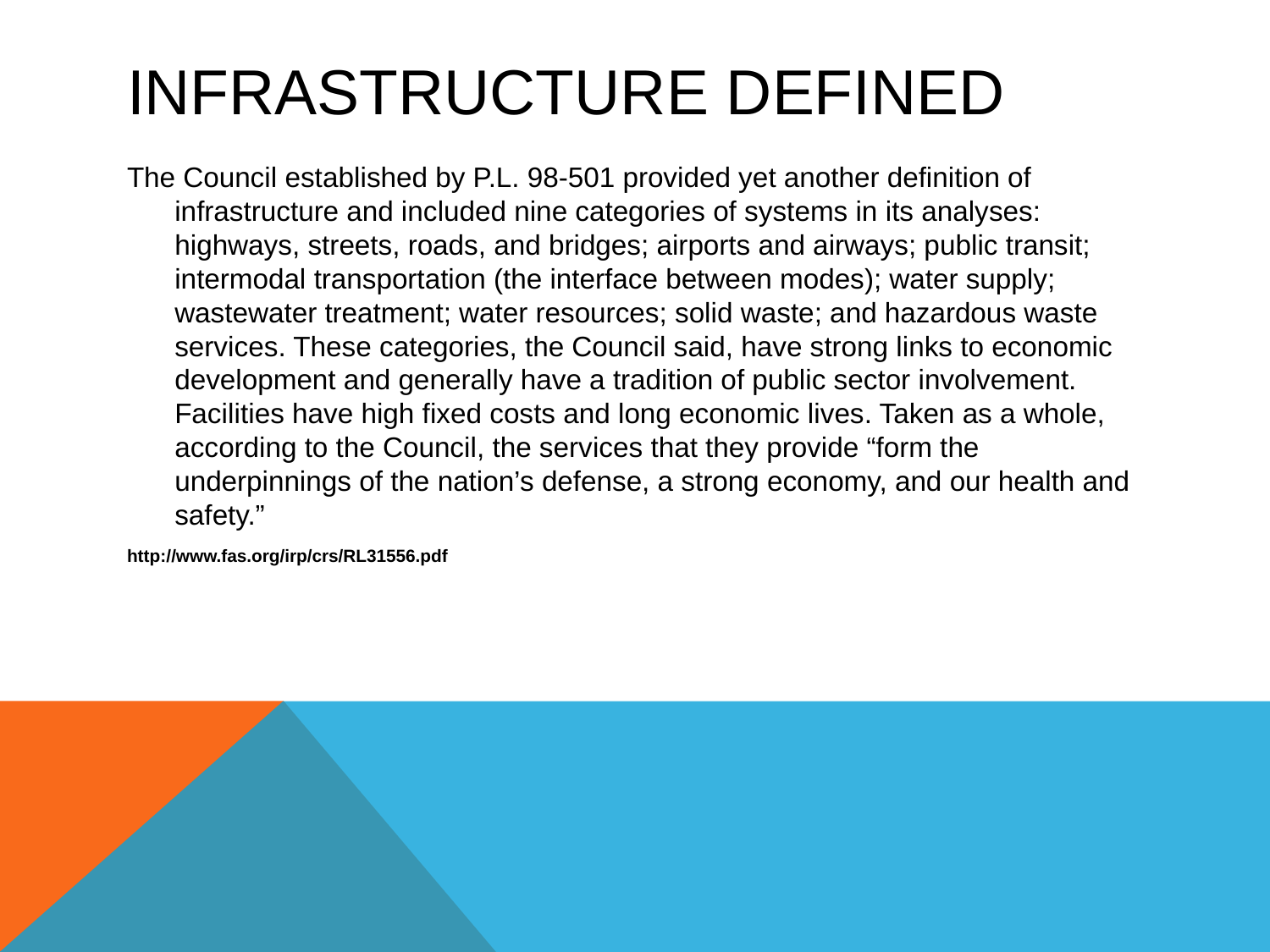

# Infrastructure Defined
The Council established by P.L. 98-501 provided yet another definition of infrastructure and included nine categories of systems in its analyses: highways, streets, roads, and bridges; airports and airways; public transit; intermodal transportation (the interface between modes); water supply; wastewater treatment; water resources; solid waste; and hazardous waste services. These categories, the Council said, have strong links to economic development and generally have a tradition of public sector involvement. Facilities have high fixed costs and long economic lives. Taken as a whole, according to the Council, the services that they provide “form the underpinnings of the nation’s defense, a strong economy, and our health and safety.”
http://www.fas.org/irp/crs/RL31556.pdf